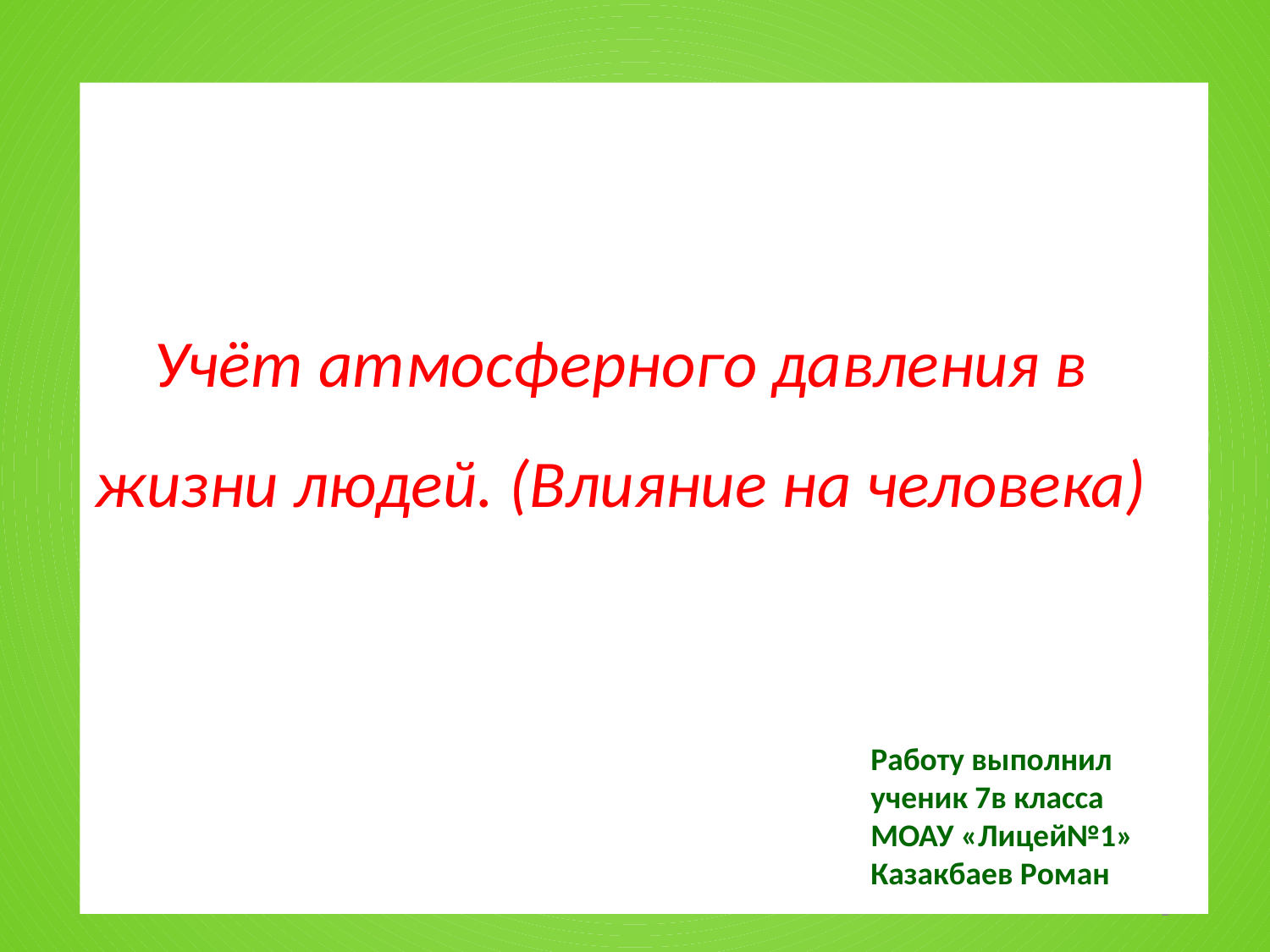

# Учёт атмосферного давления в жизни людей. (Влияние на человека)
Работу выполнил ученик 7в класса МОАУ «Лицей№1» Казакбаев Роман
1